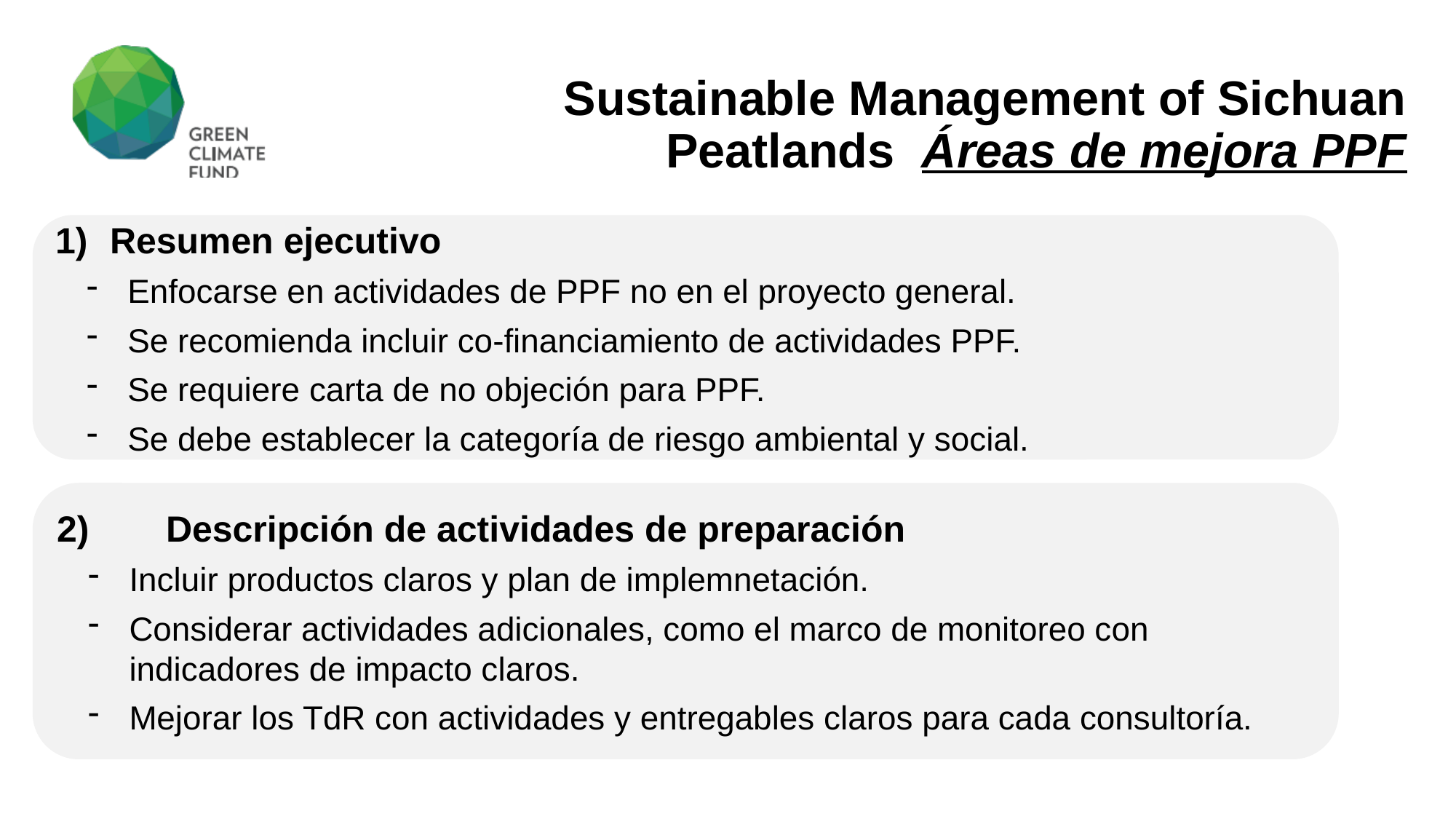

# Sustainable Management of Sichuan Peatlands  Áreas de mejora PPF
Resumen ejecutivo
Enfocarse en actividades de PPF no en el proyecto general.
Se recomienda incluir co-financiamiento de actividades PPF.
Se requiere carta de no objeción para PPF.
Se debe establecer la categoría de riesgo ambiental y social.
2) 	Descripción de actividades de preparación
Incluir productos claros y plan de implemnetación.
Considerar actividades adicionales, como el marco de monitoreo con indicadores de impacto claros.
Mejorar los TdR con actividades y entregables claros para cada consultoría.